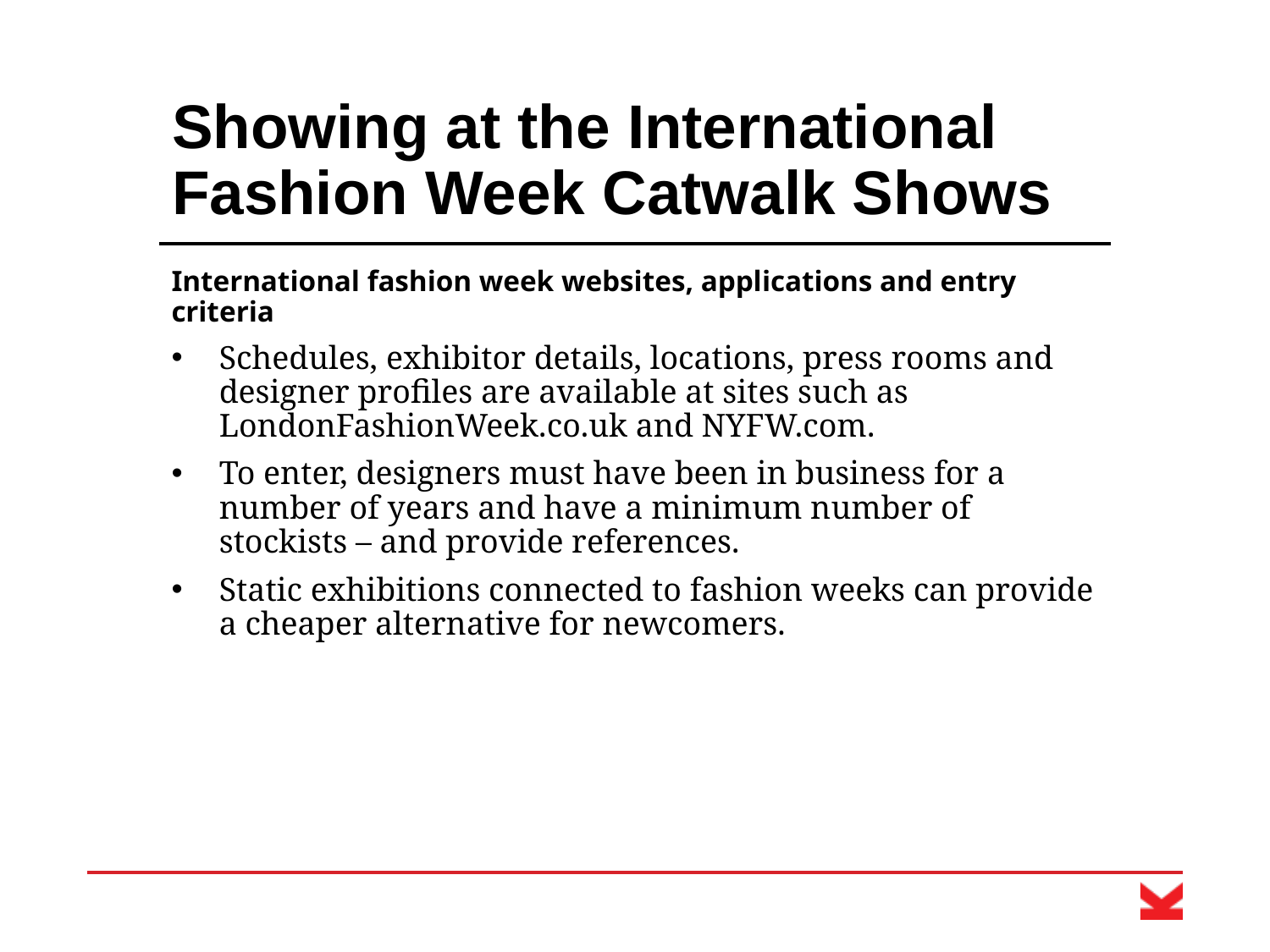

# Showing at the International Fashion Week Catwalk Shows
International fashion week websites, applications and entry criteria
Schedules, exhibitor details, locations, press rooms and designer profiles are available at sites such as LondonFashionWeek.co.uk and NYFW.com.
To enter, designers must have been in business for a number of years and have a minimum number of stockists – and provide references.
Static exhibitions connected to fashion weeks can provide a cheaper alternative for newcomers.